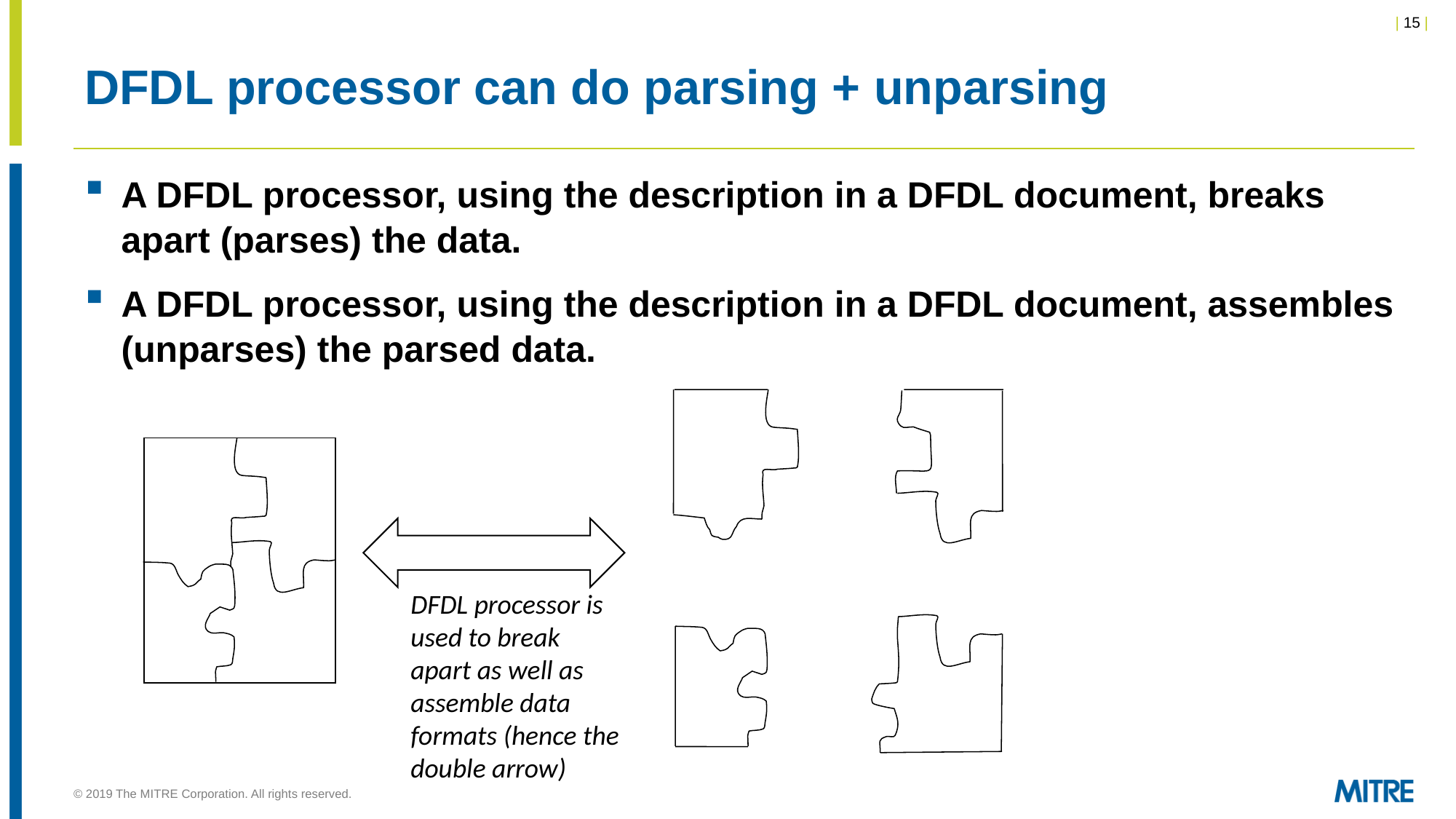

# DFDL processor can do parsing + unparsing
A DFDL processor, using the description in a DFDL document, breaks apart (parses) the data.
A DFDL processor, using the description in a DFDL document, assembles (unparses) the parsed data.

DFDL processor is used to break apart as well as assemble data formats (hence the double arrow)

© 2019 The MITRE Corporation. All rights reserved.